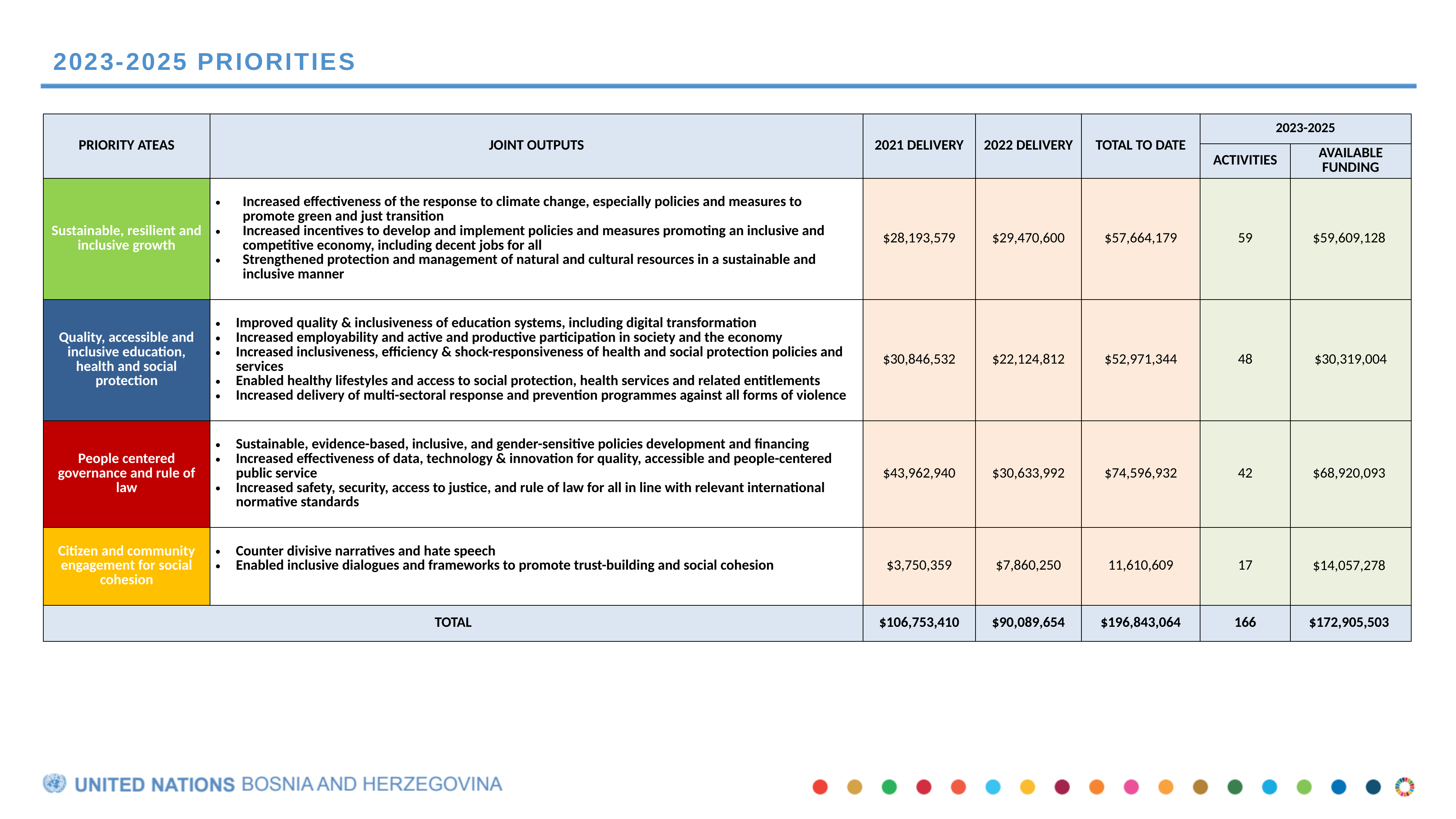

# 2023-2025 priorities
| PRIORITY ATEAS | JOINT OUTPUTS | 2021 DELIVERY | 2022 DELIVERY | TOTAL TO DATE | 2023-2025 |  |
| --- | --- | --- | --- | --- | --- | --- |
|  |  |  |  |  | ACTIVITIES | AVAILABLE FUNDING |
| Sustainable, resilient and inclusive growth | Increased effectiveness of the response to climate change, especially policies and measures to promote green and just transition Increased incentives to develop and implement policies and measures promoting an inclusive and competitive economy, including decent jobs for all Strengthened protection and management of natural and cultural resources in a sustainable and inclusive manner | $28,193,579 | $29,470,600 | $57,664,179 | 59 | $59,609,128 |
| Quality, accessible and inclusive education, health and social protection | Improved quality & inclusiveness of education systems, including digital transformation Increased employability and active and productive participation in society and the economy Increased inclusiveness, efficiency & shock-responsiveness of health and social protection policies and services Enabled healthy lifestyles and access to social protection, health services and related entitlements Increased delivery of multi-sectoral response and prevention programmes against all forms of violence | $30,846,532 | $22,124,812 | $52,971,344 | 48 | $30,319,004 |
| People centered governance and rule of law | Sustainable, evidence-based, inclusive, and gender-sensitive policies development and financing Increased effectiveness of data, technology & innovation for quality, accessible and people-centered public service Increased safety, security, access to justice, and rule of law for all in line with relevant international normative standards | $43,962,940 | $30,633,992 | $74,596,932 | 42 | $68,920,093 |
| Citizen and community engagement for social cohesion | Counter divisive narratives and hate speech Enabled inclusive dialogues and frameworks to promote trust-building and social cohesion | $3,750,359 | $7,860,250 | 11,610,609 | 17 | $14,057,278 |
| TOTAL |  | $106,753,410 | $90,089,654 | $196,843,064 | 166 | $172,905,503 |